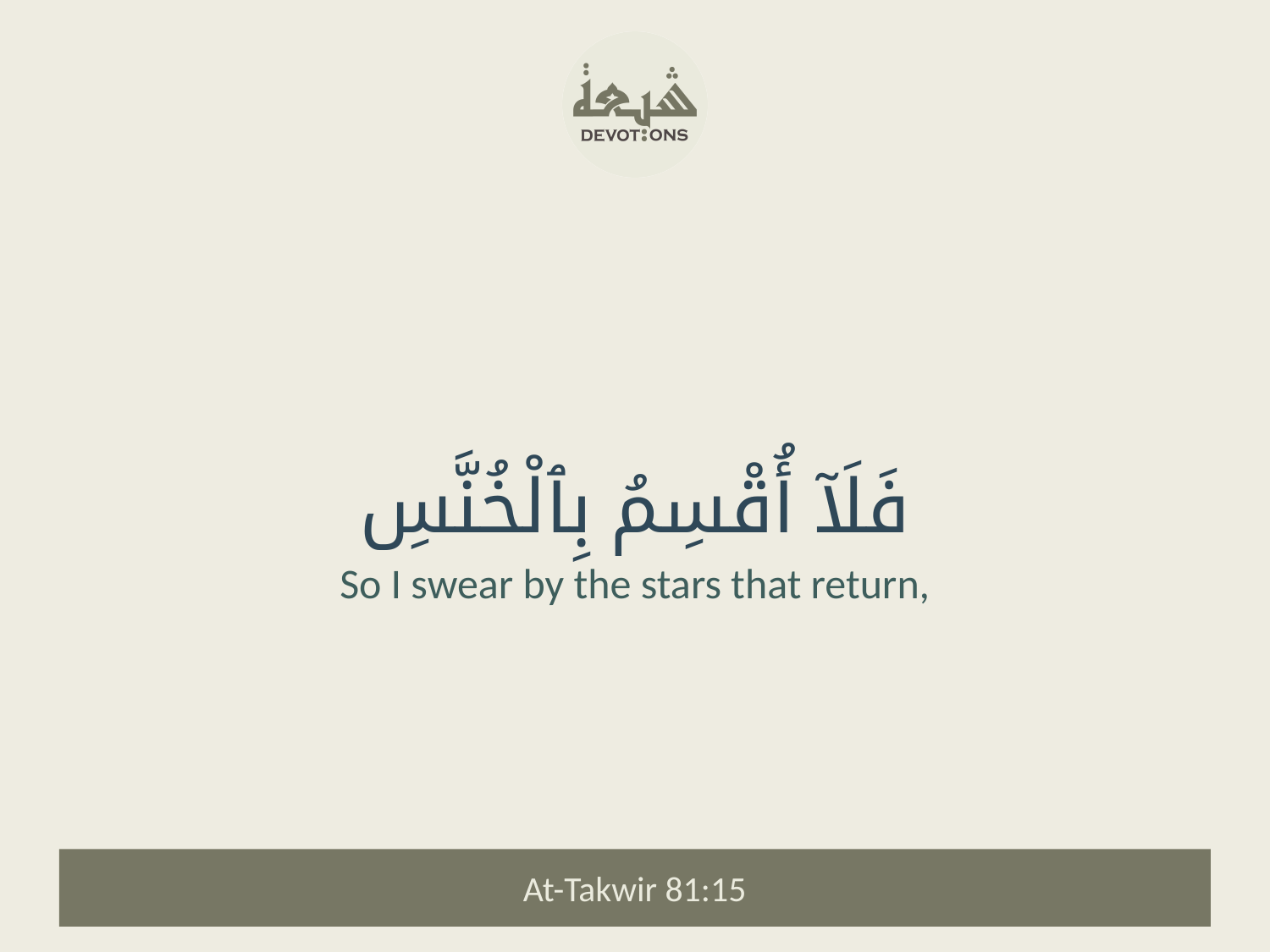

فَلَآ أُقْسِمُ بِٱلْخُنَّسِ
So I swear by the stars that return,
At-Takwir 81:15